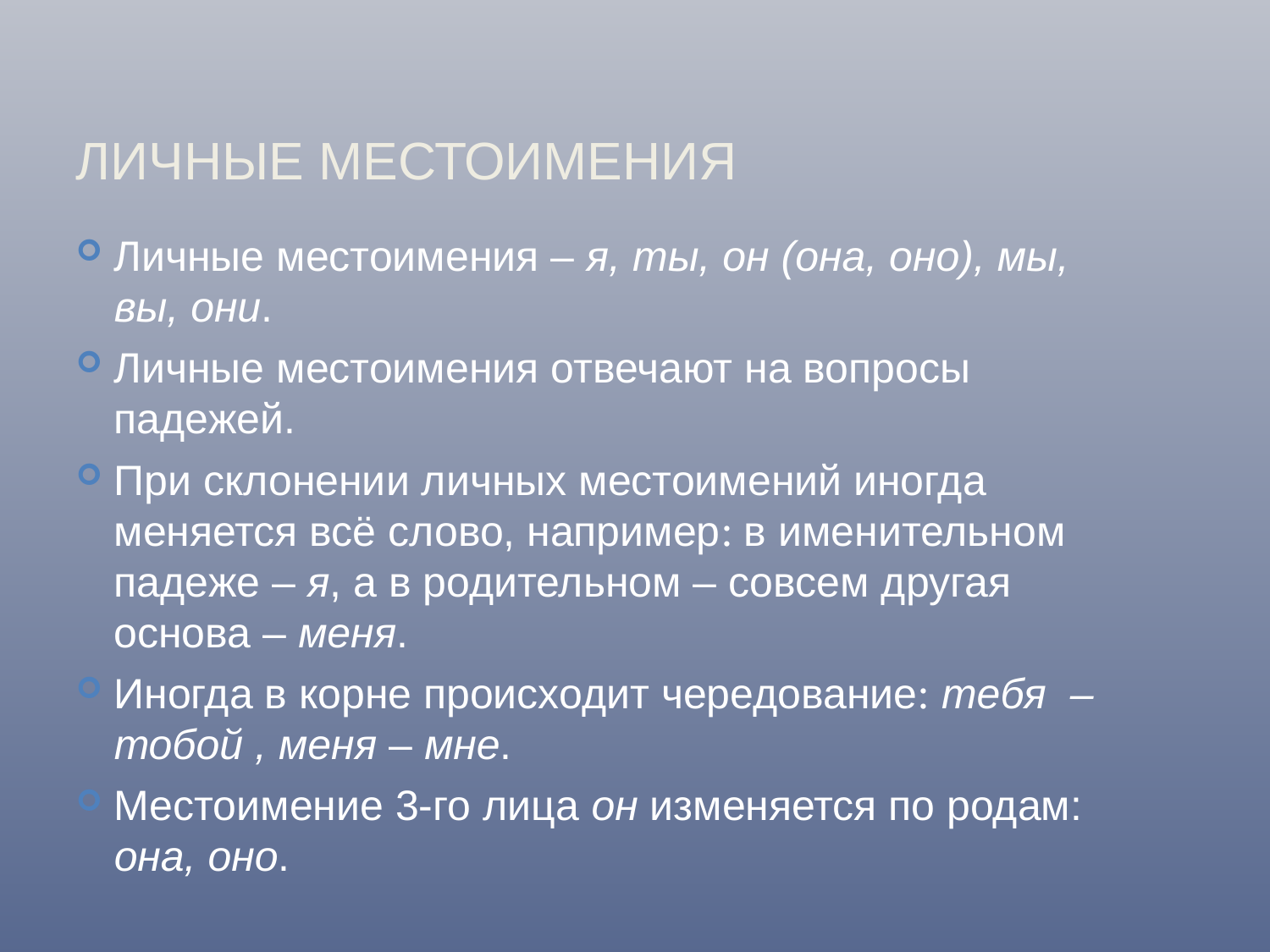

# Личные местоимения
Личные местоимения – я, ты, он (она, оно), мы, вы, они.
Личные местоимения отвечают на вопросы падежей.
При склонении личных местоимений иногда меняется всё слово, например: в именительном падеже – я, а в родительном – совсем другая основа – меня.
Иногда в корне происходит чередование: тебя  –тобой , меня – мне.
Местоимение 3-го лица он изменяется по родам: она, оно.